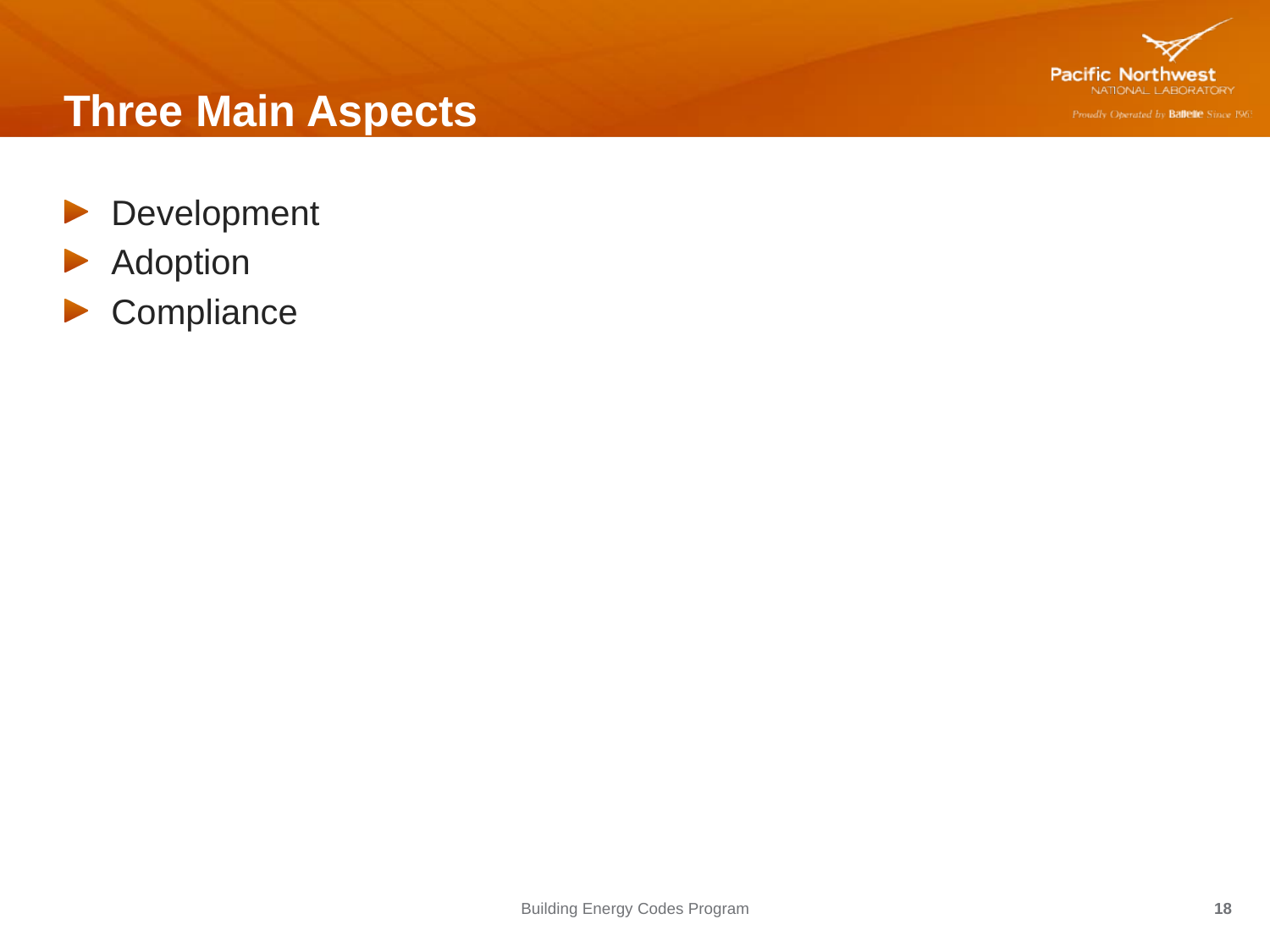

# Three Main Aspects
Development
Adoption
Compliance
Building Energy Codes Program
18